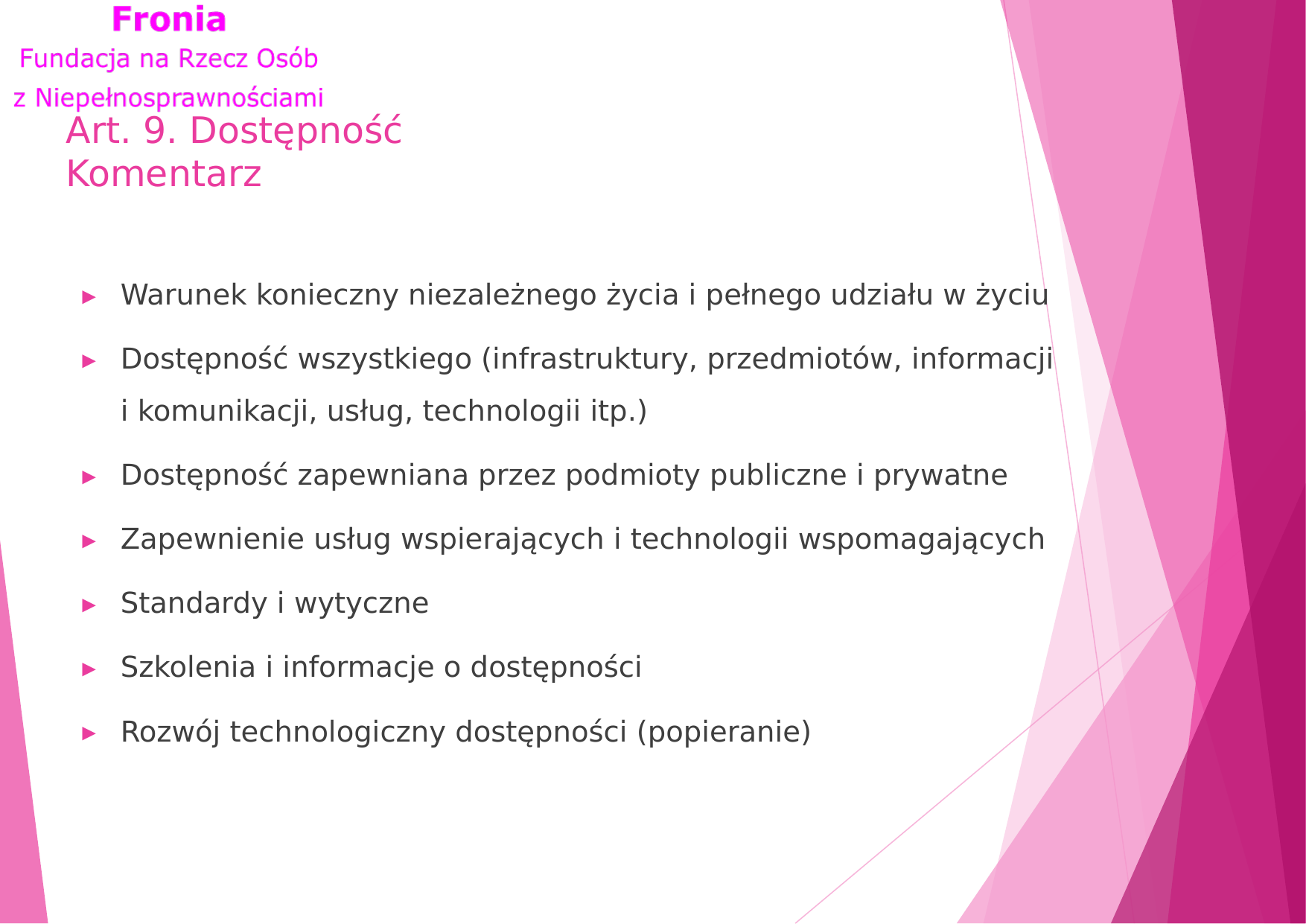

# Art. 9. Dostępność Komentarz
Warunek konieczny niezależnego życia i pełnego udziału w życiu
Dostępność wszystkiego (infrastruktury, przedmiotów, informacji i komunikacji, usług, technologii itp.)
Dostępność zapewniana przez podmioty publiczne i prywatne
Zapewnienie usług wspierających i technologii wspomagających
Standardy i wytyczne
Szkolenia i informacje o dostępności
Rozwój technologiczny dostępności (popieranie)